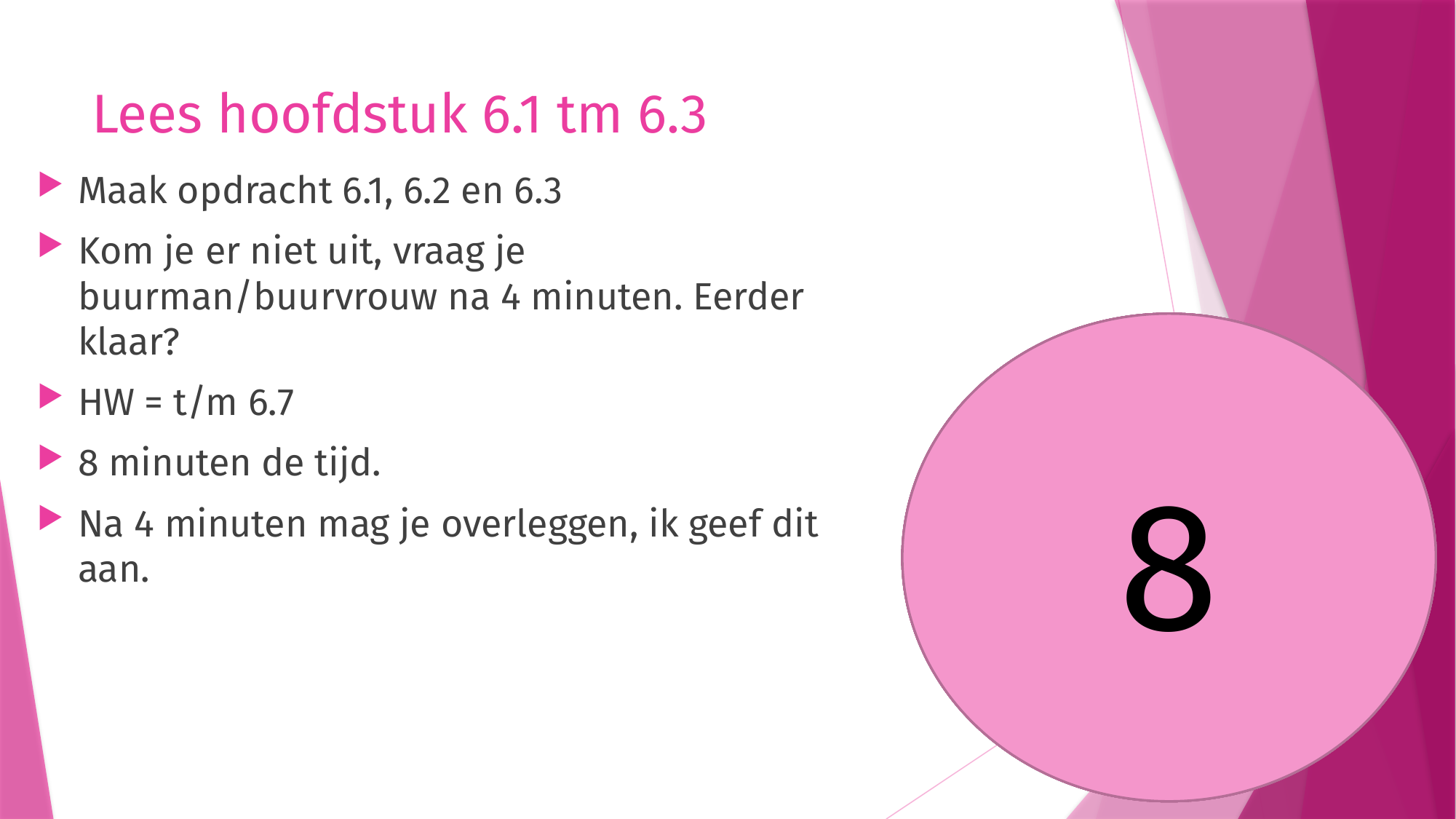

# Lees hoofdstuk 6.1 tm 6.3
Maak opdracht 6.1, 6.2 en 6.3
Kom je er niet uit, vraag je buurman/buurvrouw na 4 minuten. Eerder klaar?
HW = t/m 6.7
8 minuten de tijd.
Na 4 minuten mag je overleggen, ik geef dit aan.
8
5
6
7
4
3
1
2